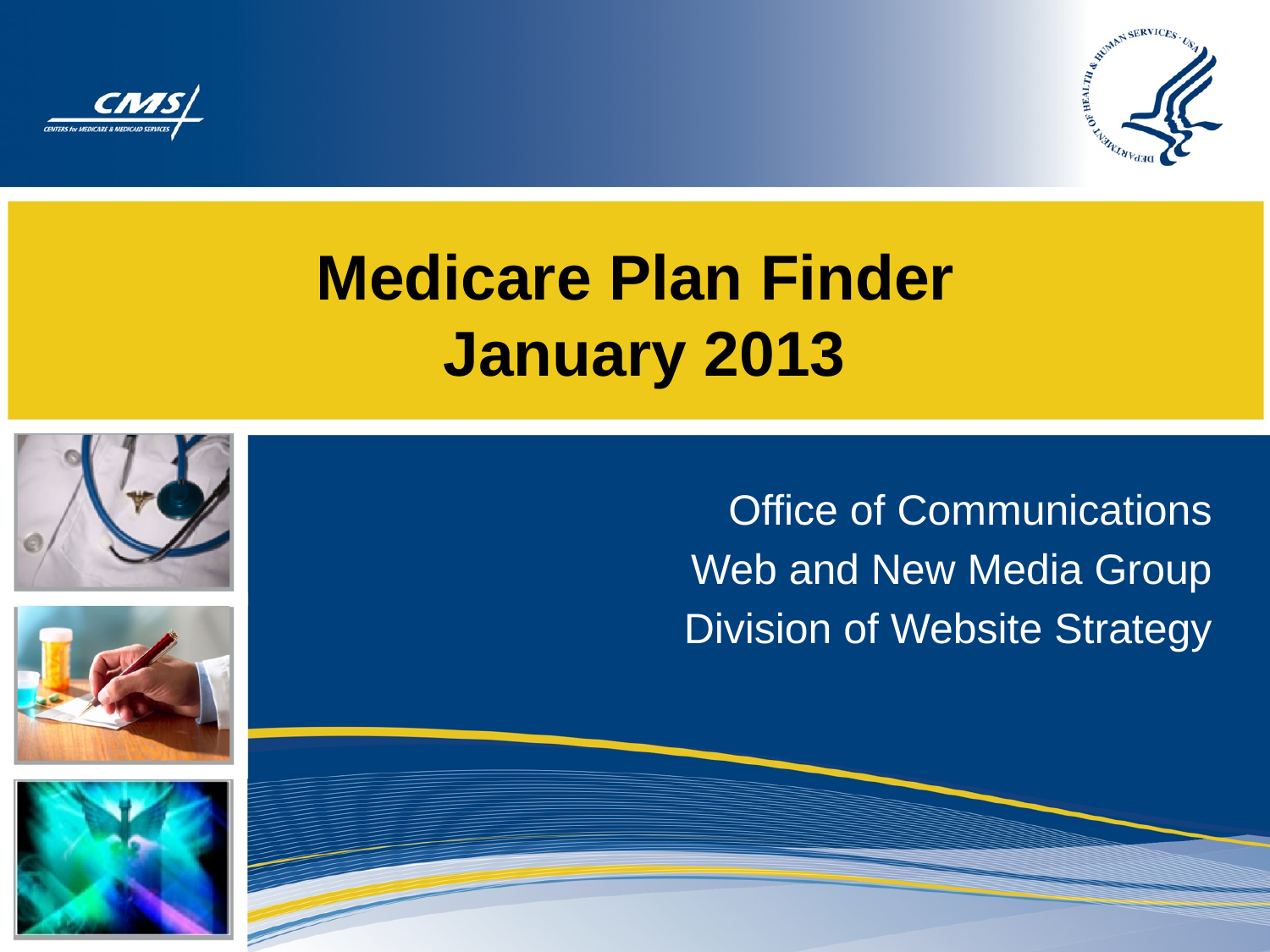

# Medicare Plan Finder January 2013
Office of Communications
Web and New Media Group
Division of Website Strategy